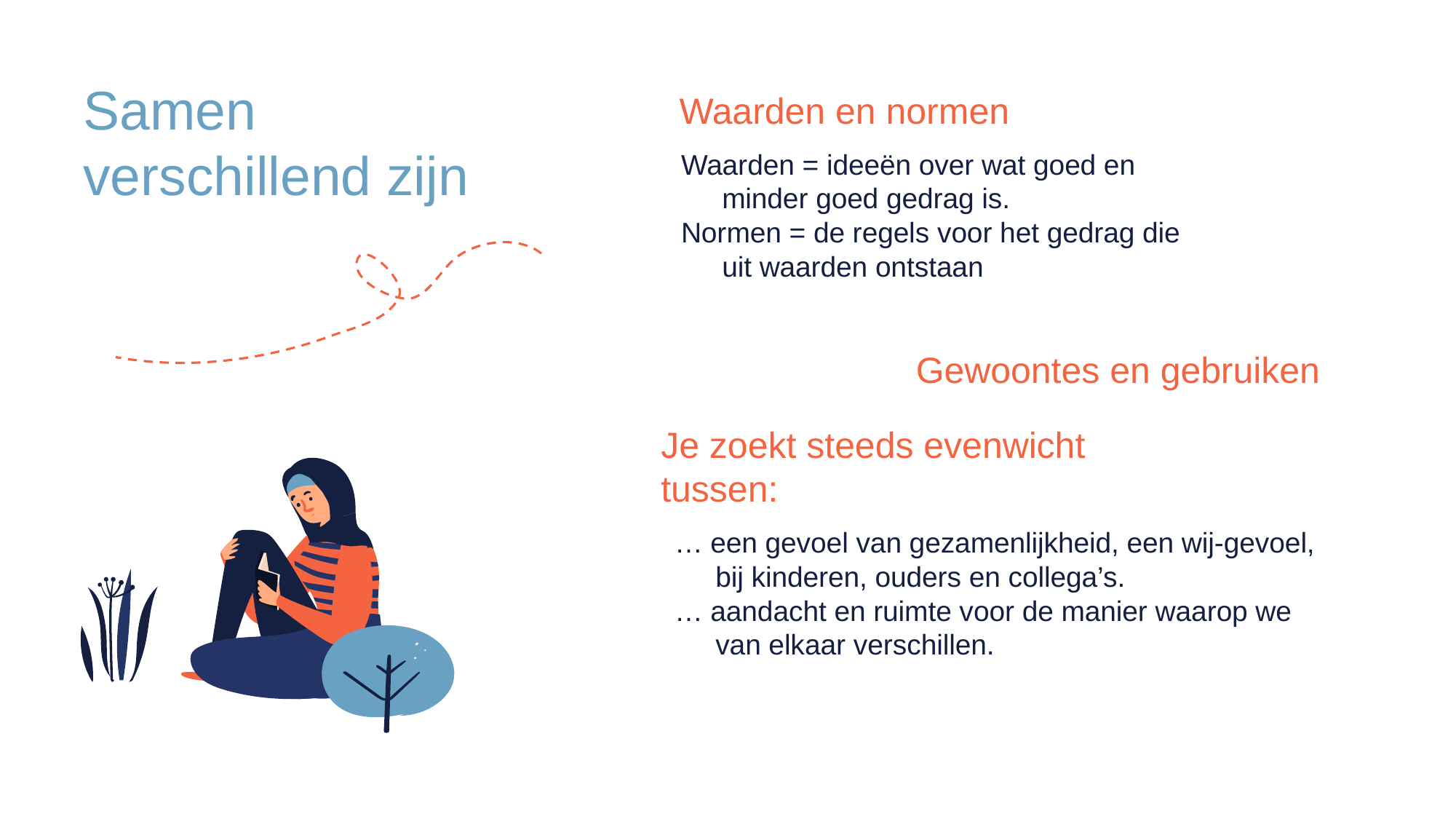

# Samen verschillend zijn
Waarden en normen
Waarden = ideeën over wat goed en minder goed gedrag is.
Normen = de regels voor het gedrag die uit waarden ontstaan

Gewoontes en gebruiken

Je zoekt steeds evenwicht tussen:
… een gevoel van gezamenlijkheid, een wij-gevoel, bij kinderen, ouders en collega’s.
… aandacht en ruimte voor de manier waarop we van elkaar verschillen.